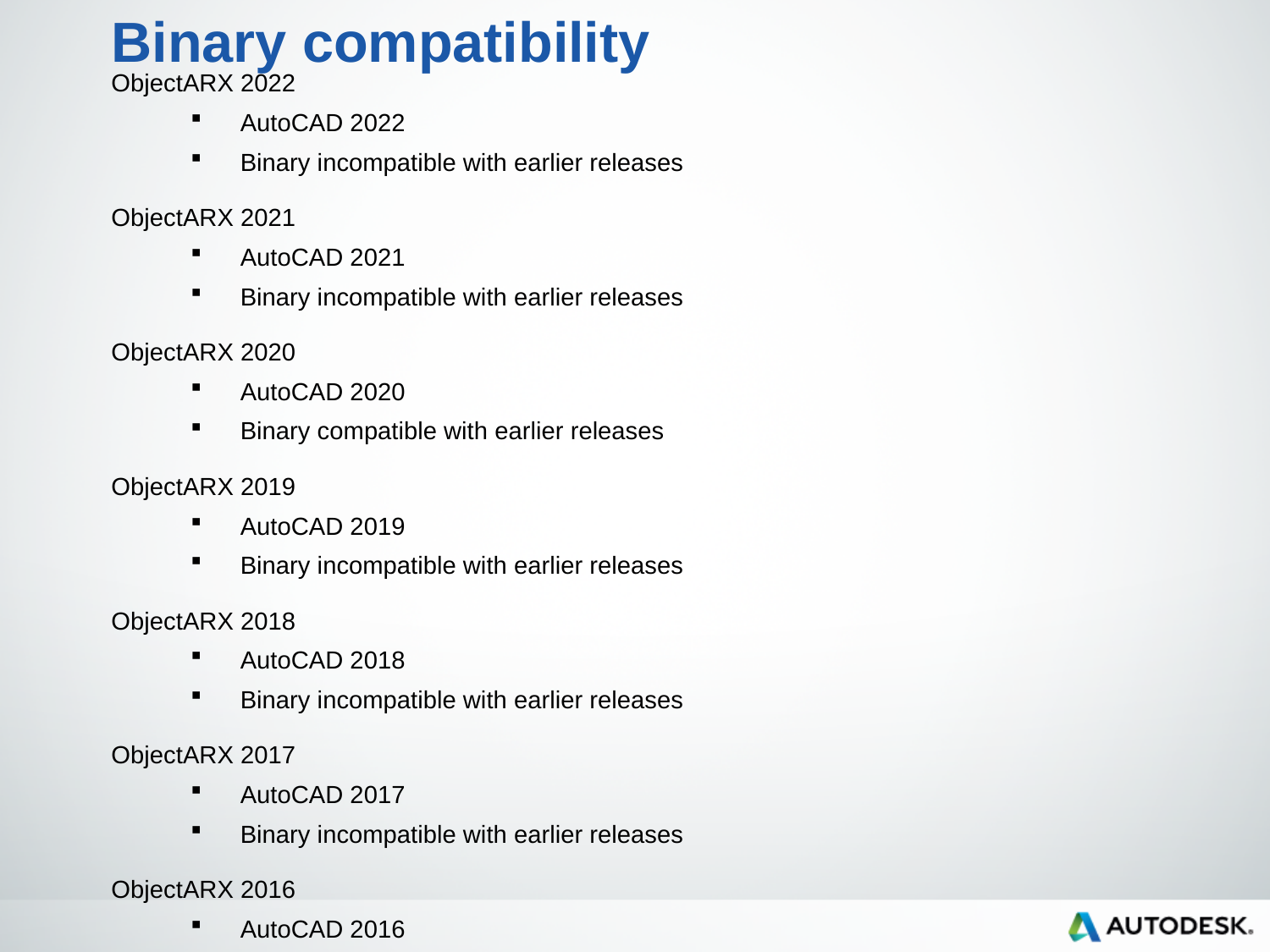

# Binary compatibility
ObjectARX 2022
AutoCAD 2022
Binary incompatible with earlier releases
ObjectARX 2021
AutoCAD 2021
Binary incompatible with earlier releases
ObjectARX 2020
AutoCAD 2020
Binary compatible with earlier releases
ObjectARX 2019
AutoCAD 2019
Binary incompatible with earlier releases
ObjectARX 2018
AutoCAD 2018
Binary incompatible with earlier releases
ObjectARX 2017
AutoCAD 2017
Binary incompatible with earlier releases
ObjectARX 2016
AutoCAD 2016